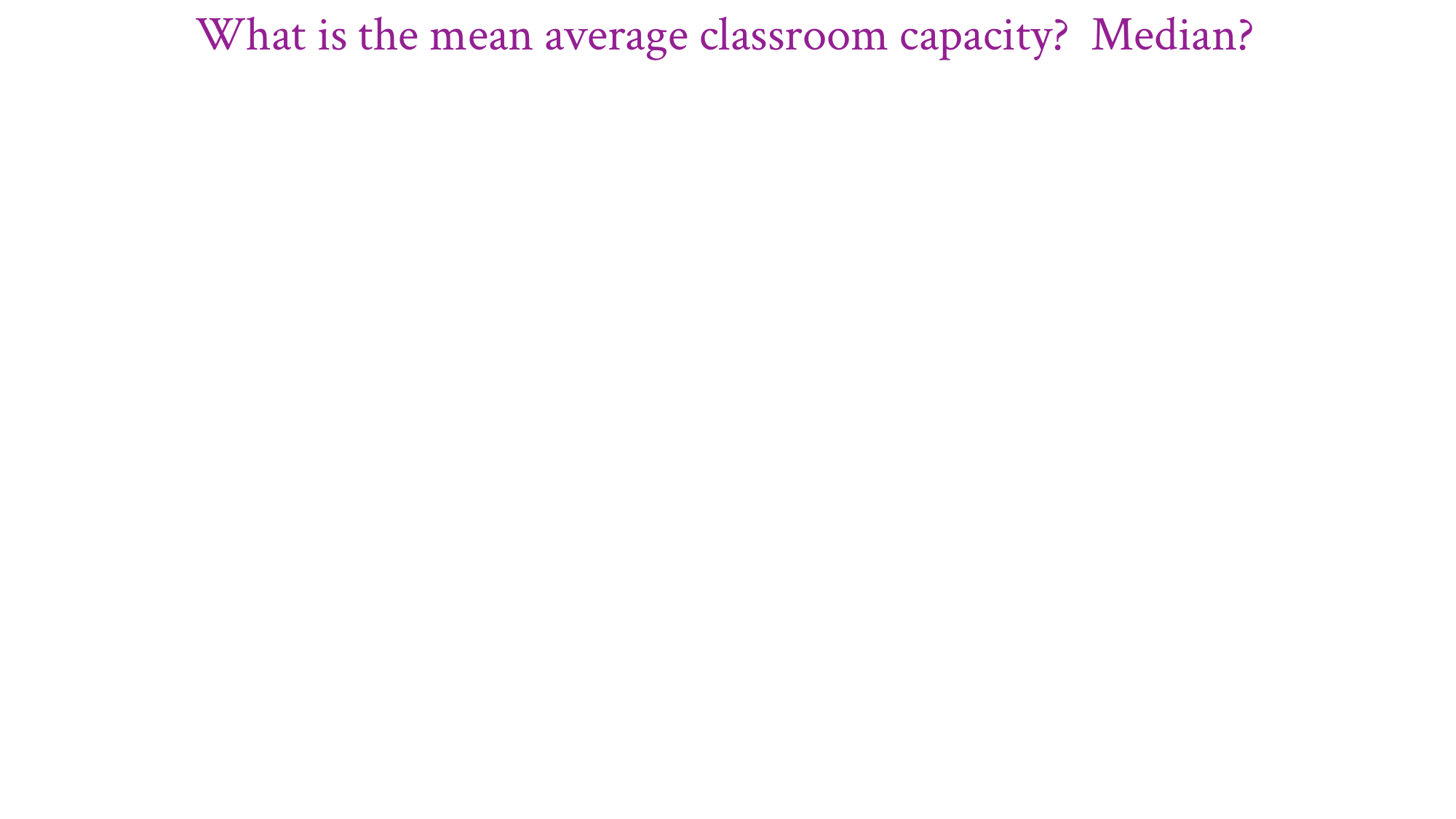

# What is the mean average classroom capacity?  Median?